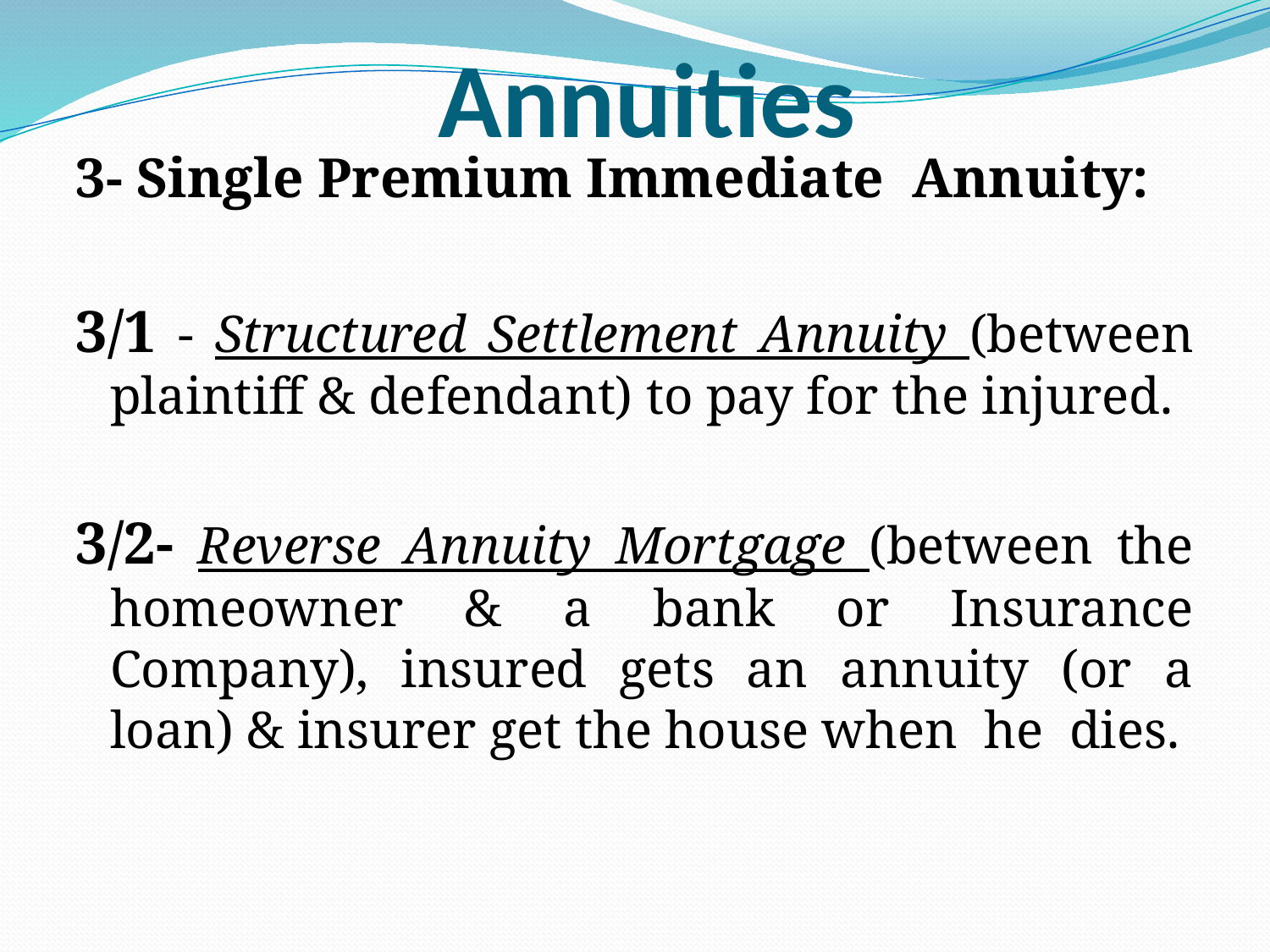

# Annuities
3- Single Premium Immediate  Annuity:

3/1 - Structured Settlement Annuity (between plaintiff & defendant) to pay for the injured.

3/2- Reverse Annuity Mortgage (between the homeowner & a bank or Insurance Company), insured gets an annuity (or a loan) & insurer get the house when  he  dies.